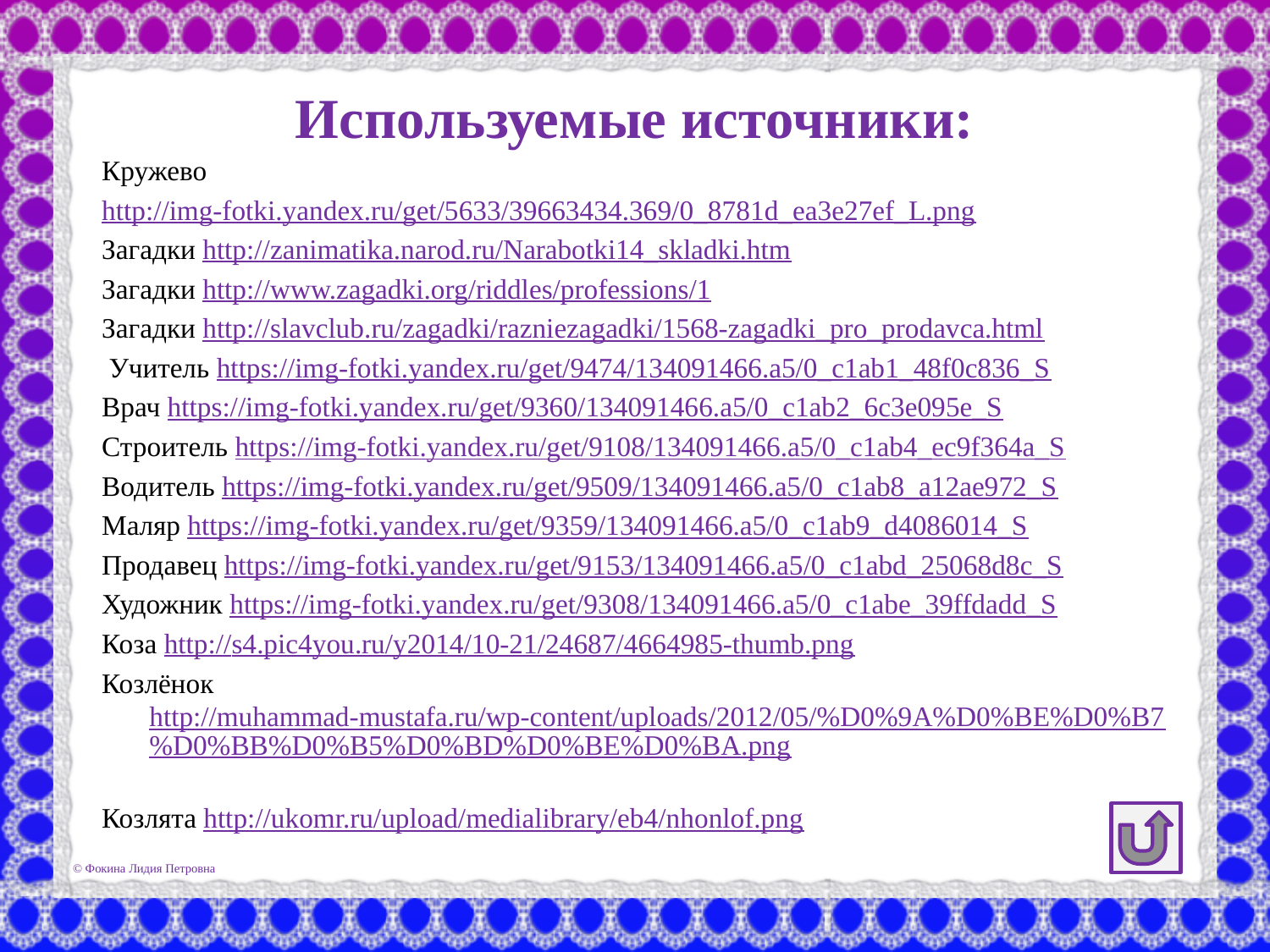

# Используемые источники:
Кружево
http://img-fotki.yandex.ru/get/5633/39663434.369/0_8781d_ea3e27ef_L.png
Загадки http://zanimatika.narod.ru/Narabotki14_skladki.htm
Загадки http://www.zagadki.org/riddles/professions/1
Загадки http://slavclub.ru/zagadki/razniezagadki/1568-zagadki_pro_prodavca.html
 Учитель https://img-fotki.yandex.ru/get/9474/134091466.a5/0_c1ab1_48f0c836_S
Врач https://img-fotki.yandex.ru/get/9360/134091466.a5/0_c1ab2_6c3e095e_S
Строитель https://img-fotki.yandex.ru/get/9108/134091466.a5/0_c1ab4_ec9f364a_S
Водитель https://img-fotki.yandex.ru/get/9509/134091466.a5/0_c1ab8_a12ae972_S
Маляр https://img-fotki.yandex.ru/get/9359/134091466.a5/0_c1ab9_d4086014_S
Продавец https://img-fotki.yandex.ru/get/9153/134091466.a5/0_c1abd_25068d8c_S
Художник https://img-fotki.yandex.ru/get/9308/134091466.a5/0_c1abe_39ffdadd_S
Коза http://s4.pic4you.ru/y2014/10-21/24687/4664985-thumb.png
Козлёнок http://muhammad-mustafa.ru/wp-content/uploads/2012/05/%D0%9A%D0%BE%D0%B7%D0%BB%D0%B5%D0%BD%D0%BE%D0%BA.png
Козлята http://ukomr.ru/upload/medialibrary/eb4/nhonlof.png